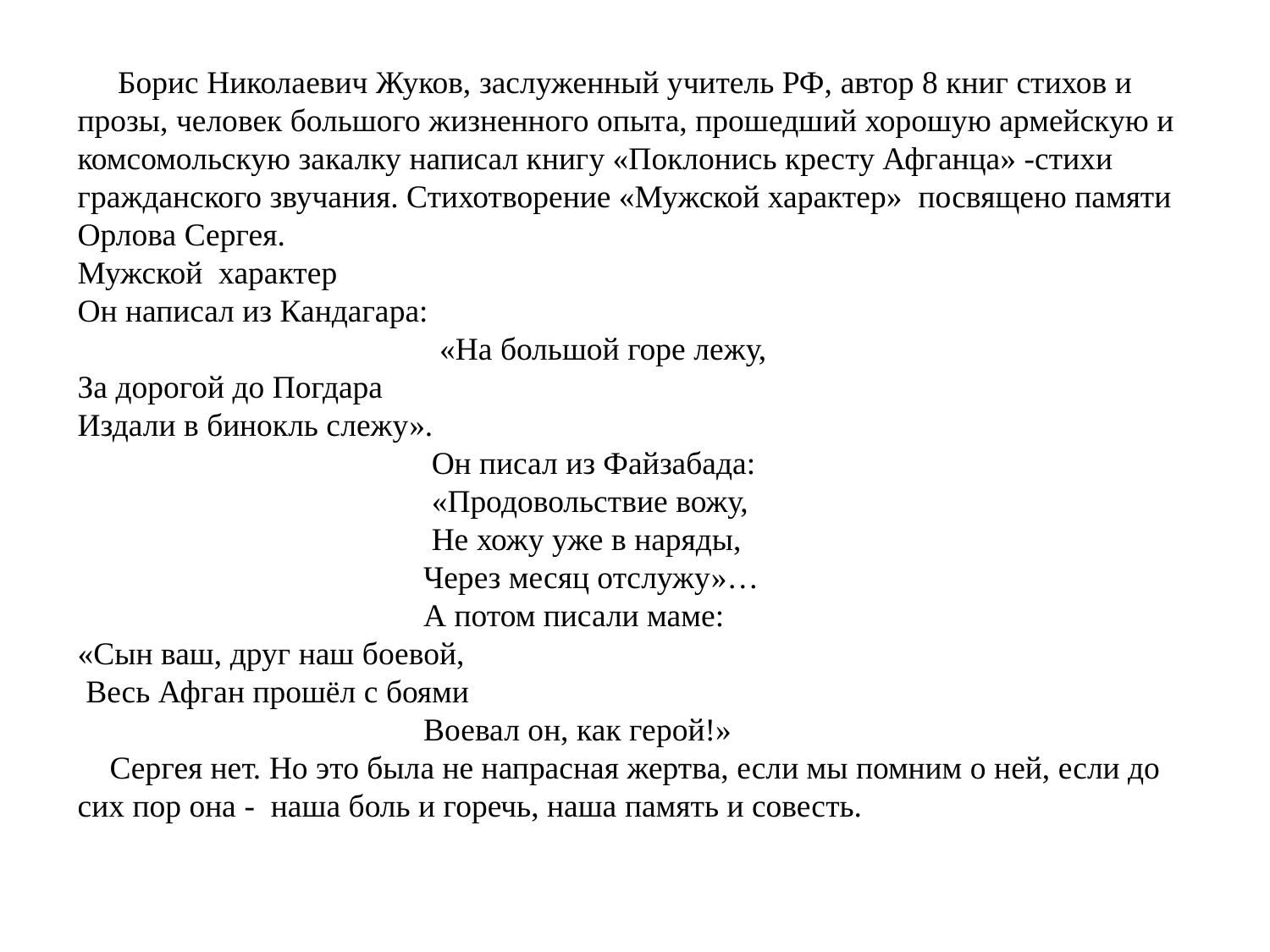

Борис Николаевич Жуков, заслуженный учитель РФ, автор 8 книг стихов и прозы, человек большого жизненного опыта, прошедший хорошую армейскую и комсомольскую закалку написал книгу «Поклонись кресту Афганца» -стихи гражданского звучания. Стихотворение «Мужской характер»  посвящено памяти Орлова Сергея.
Мужской  характер
Он написал из Кандагара:
                                             «На большой горе лежу,
За дорогой до Погдара
Издали в бинокль слежу».
                                            Он писал из Файзабада:
                                            «Продовольствие вожу,
                                            Не хожу уже в наряды,
                                           Через месяц отслужу»…
                                           А потом писали маме:
«Сын ваш, друг наш боевой,
 Весь Афган прошёл с боями
                                           Воевал он, как герой!»
    Сергея нет. Но это была не напрасная жертва, если мы помним о ней, если до сих пор она -  наша боль и горечь, наша память и совесть.